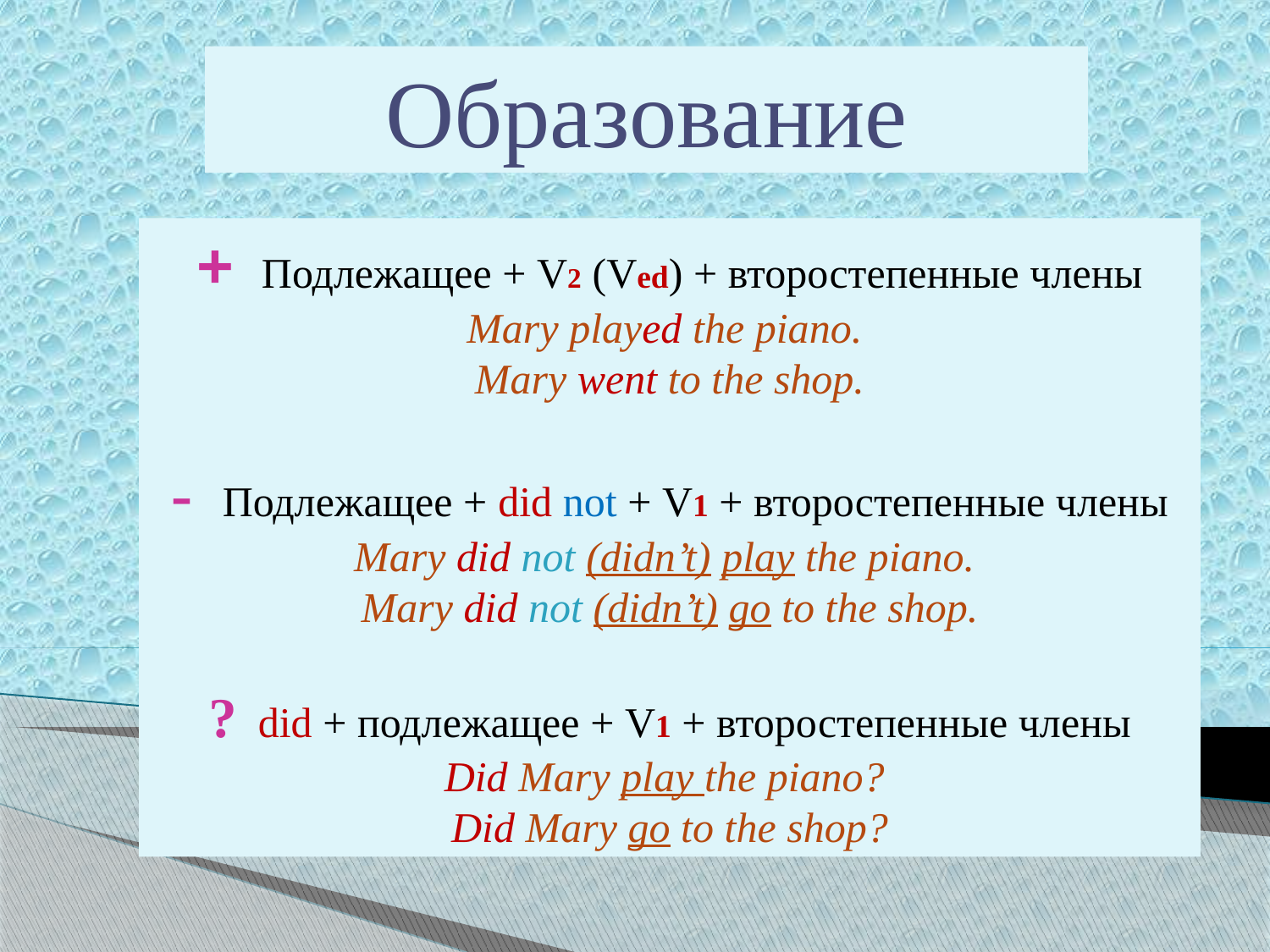

Образование
+  Подлежащее + V2 (Ved) + второстепенные члены
Mary played the piano.
Mary went to the shop.

-  Подлежащее + did not + V1 + второстепенные члены
Mary did not (didn’t) play the piano.
Mary did not (didn’t) go to the shop.

?  did + подлежащее + V1 + второстепенные члены
Did Mary play the piano?
Did Mary go to the shop?